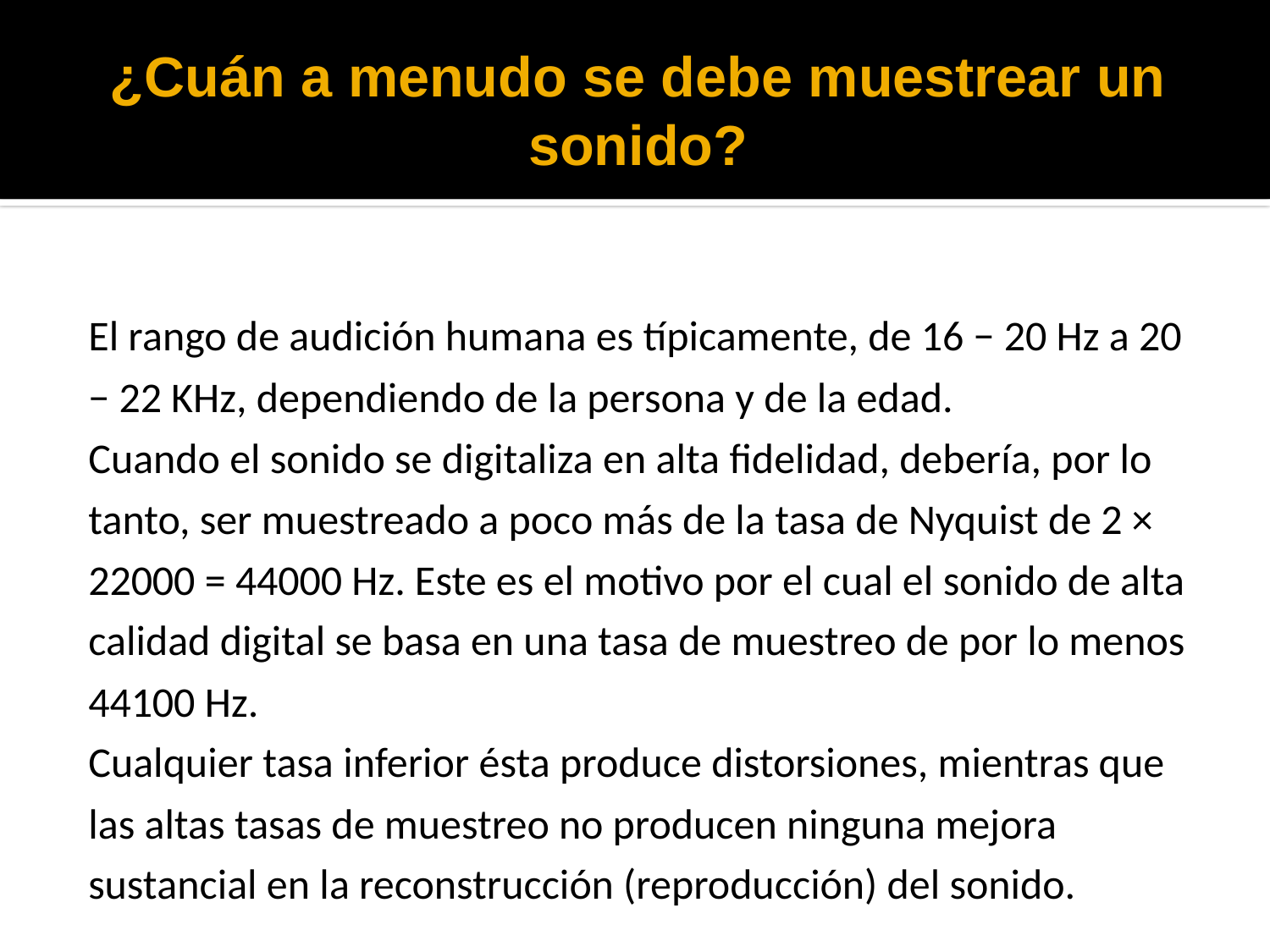

# ¿Cuán a menudo se debe muestrear un sonido?
El rango de audición humana es típicamente, de 16 − 20 Hz a 20 − 22 KHz, dependiendo de la persona y de la edad.
Cuando el sonido se digitaliza en alta fidelidad, debería, por lo tanto, ser muestreado a poco más de la tasa de Nyquist de 2 × 22000 = 44000 Hz. Este es el motivo por el cual el sonido de alta calidad digital se basa en una tasa de muestreo de por lo menos 44100 Hz.
Cualquier tasa inferior ésta produce distorsiones, mientras que las altas tasas de muestreo no producen ninguna mejora sustancial en la reconstrucción (reproducción) del sonido.